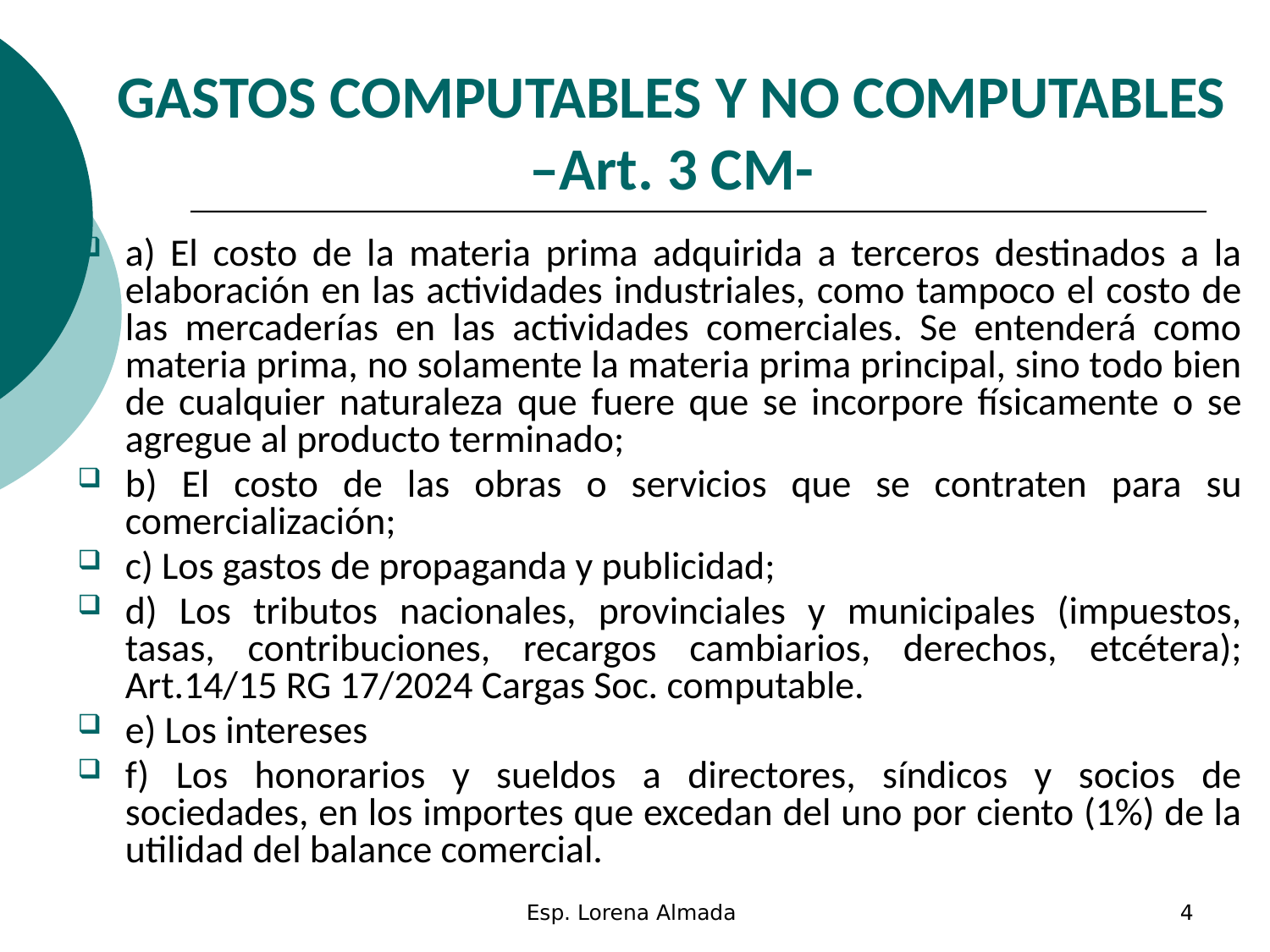

# GASTOS COMPUTABLES Y NO COMPUTABLES –Art. 3 CM-

a) El costo de la materia prima adquirida a terceros destinados a la elaboración en las actividades industriales, como tampoco el costo de las mercaderías en las actividades comerciales. Se entenderá como materia prima, no solamente la materia prima principal, sino todo bien de cualquier naturaleza que fuere que se incorpore físicamente o se agregue al producto terminado;
b) El costo de las obras o servicios que se contraten para su comercialización;
c) Los gastos de propaganda y publicidad;
d) Los tributos nacionales, provinciales y municipales (impuestos, tasas, contribuciones, recargos cambiarios, derechos, etcétera); Art.14/15 RG 17/2024 Cargas Soc. computable.
e) Los intereses
f) Los honorarios y sueldos a directores, síndicos y socios de sociedades, en los importes que excedan del uno por ciento (1%) de la utilidad del balance comercial.
Esp. Lorena Almada
4